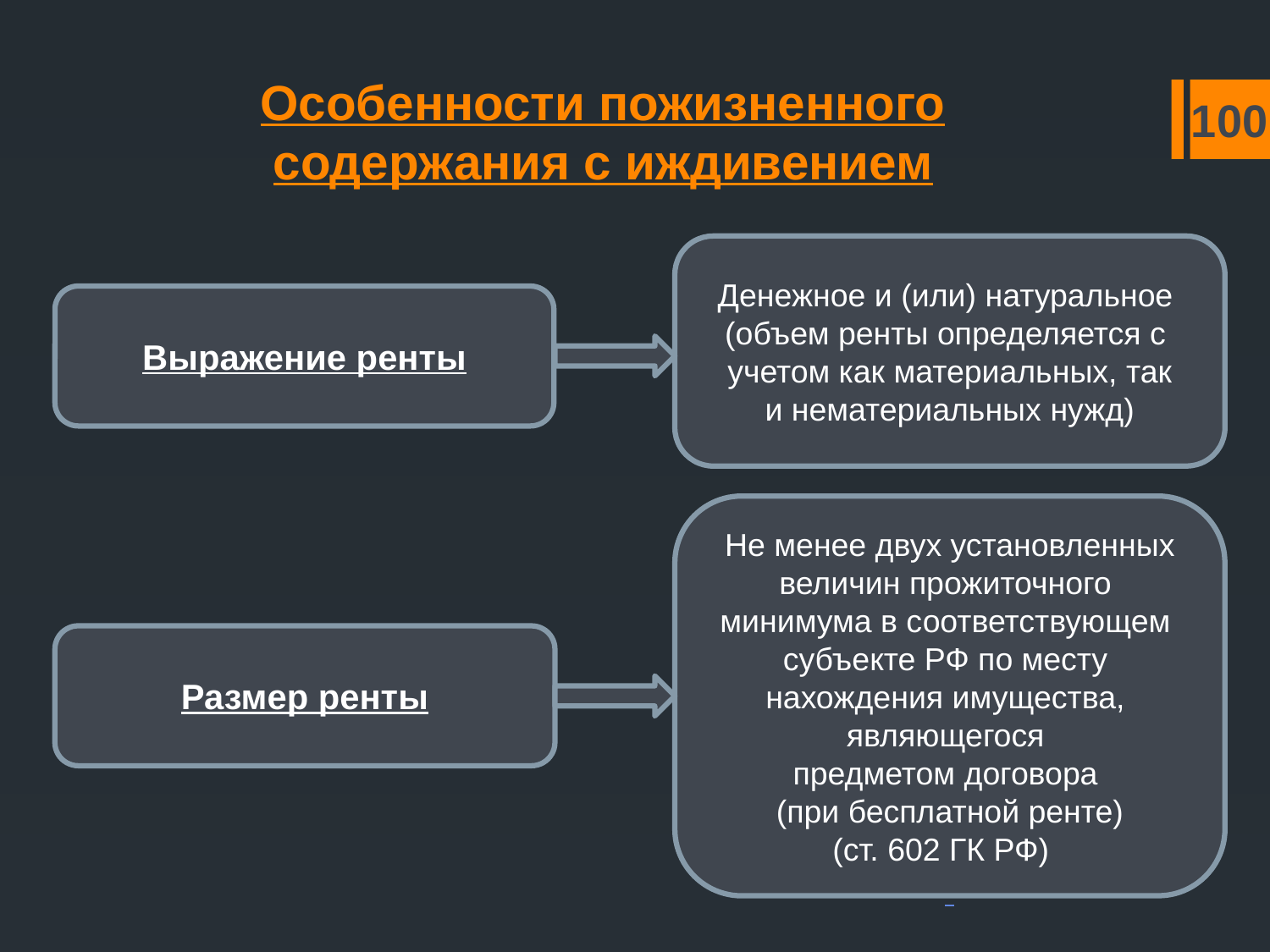

# Особенности пожизненного содержания с иждивением
100
Денежное и (или) натуральное
(объем ренты определяется с
учетом как материальных, так
и нематериальных нужд)
Выражение ренты

Не менее двух установленных
величин прожиточного
минимума в соответствующем
субъекте РФ по месту
нахождения имущества,
являющегося
предметом договора
(при бесплатной ренте)
(ст. 602 ГК РФ)

Размер ренты